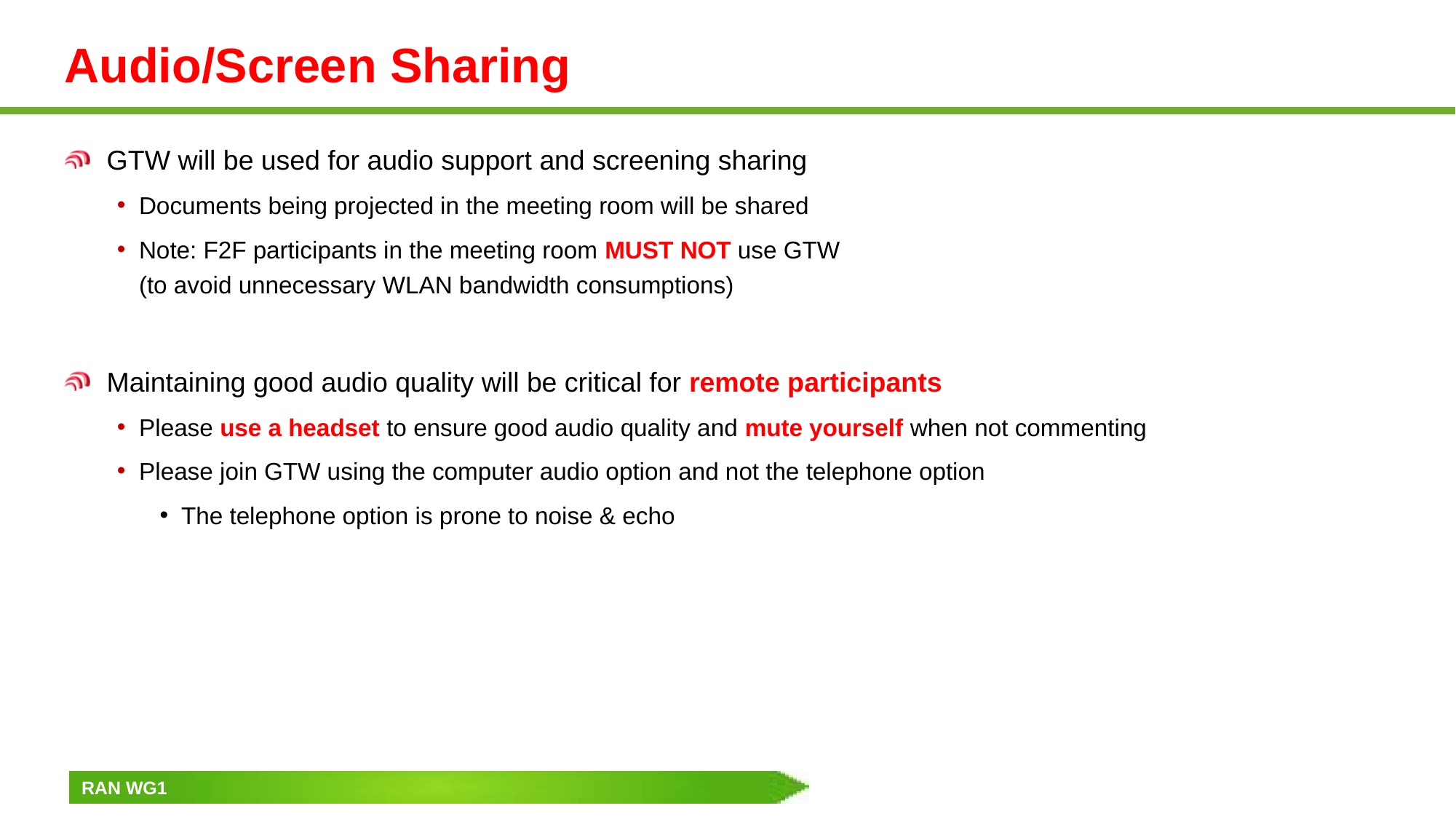

# Audio/Screen Sharing
GTW will be used for audio support and screening sharing
Documents being projected in the meeting room will be shared
Note: F2F participants in the meeting room MUST NOT use GTW
(to avoid unnecessary WLAN bandwidth consumptions)

Maintaining good audio quality will be critical for remote participants
Please use a headset to ensure good audio quality and mute yourself when not commenting
Please join GTW using the computer audio option and not the telephone option
The telephone option is prone to noise & echo